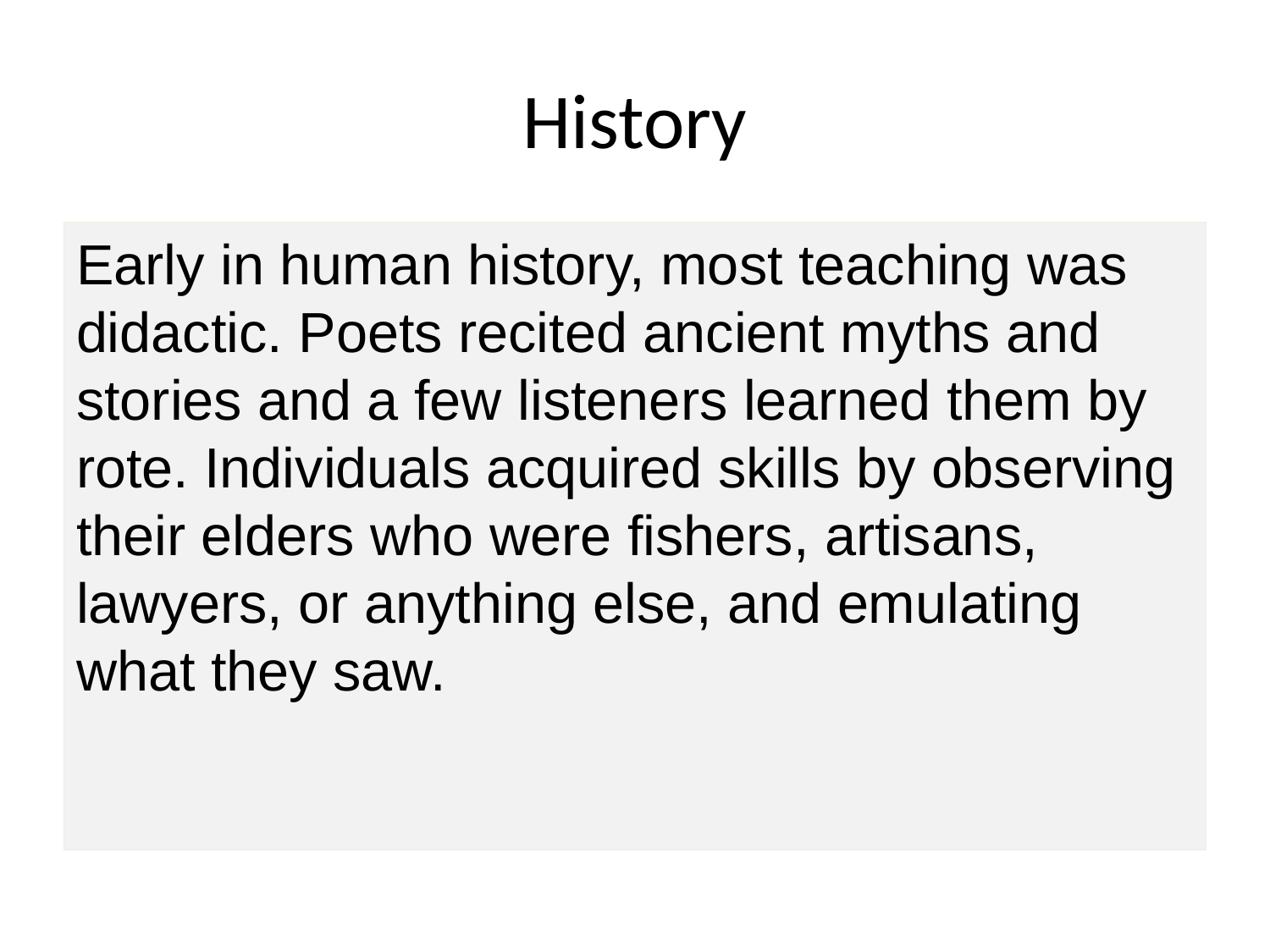

# History
Early in human history, most teaching was didactic. Poets recited ancient myths and stories and a few listeners learned them by rote. Individuals acquired skills by observing their elders who were fishers, artisans, lawyers, or anything else, and emulating what they saw.